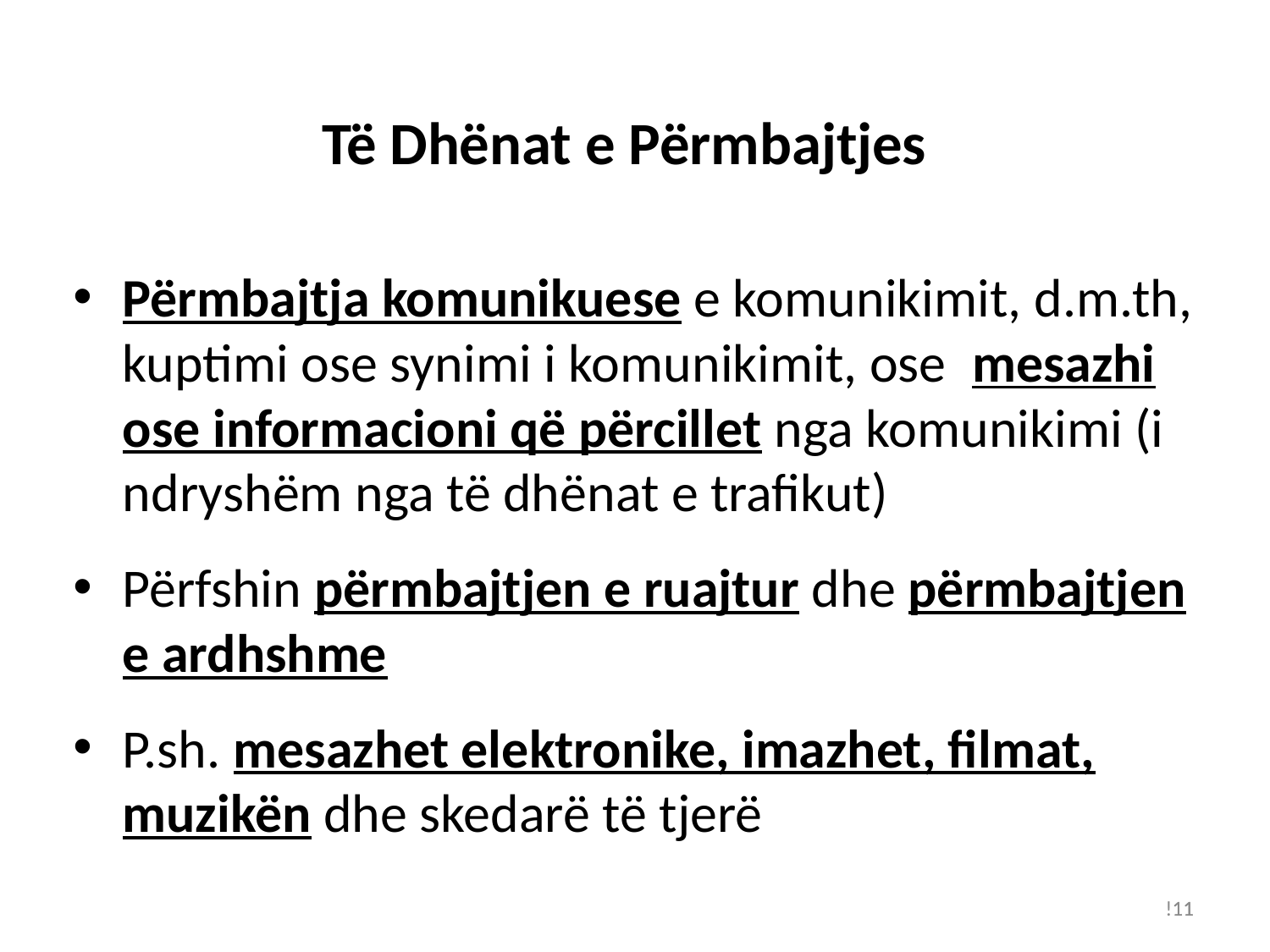

# Të Dhënat e Përmbajtjes
Përmbajtja komunikuese e komunikimit, d.m.th, kuptimi ose synimi i komunikimit, ose  mesazhi ose informacioni që përcillet nga komunikimi (i ndryshëm nga të dhënat e trafikut)
Përfshin përmbajtjen e ruajtur dhe përmbajtjen e ardhshme
P.sh. mesazhet elektronike, imazhet, filmat, muzikën dhe skedarë të tjerë
11
!11